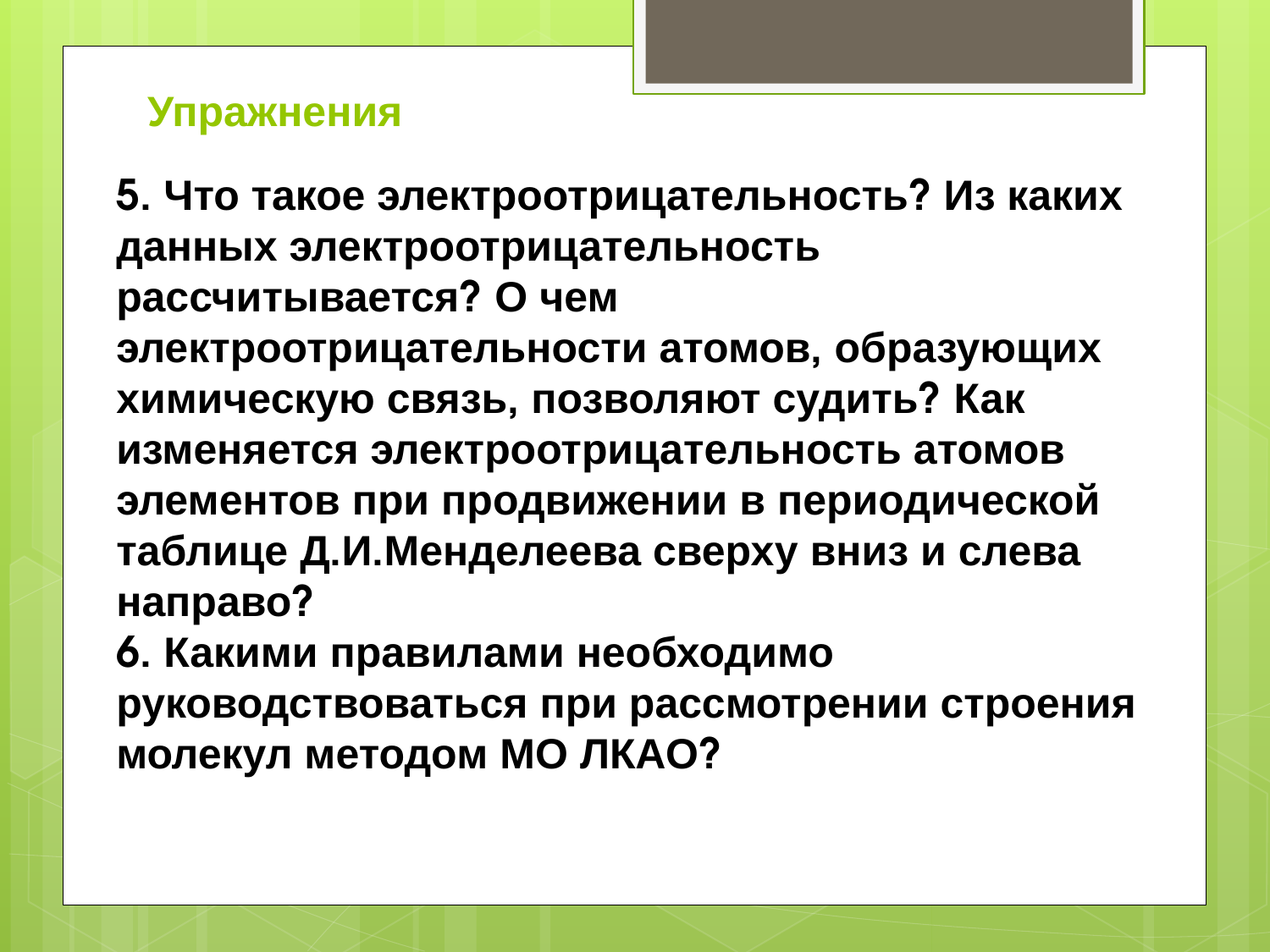

Упражнения
5. Что такое электроотрицательность? Из каких данных электроотрицательность рассчитывается? О чем электроотрицательности атомов, образующих химическую связь, позволяют судить? Как изменяется электроотрицательность атомов элементов при продвижении в периодической таблице Д.И.Менделеева сверху вниз и слева направо?
6. Какими правилами необходимо руководствоваться при рассмотрении строения молекул методом МО ЛКАО?